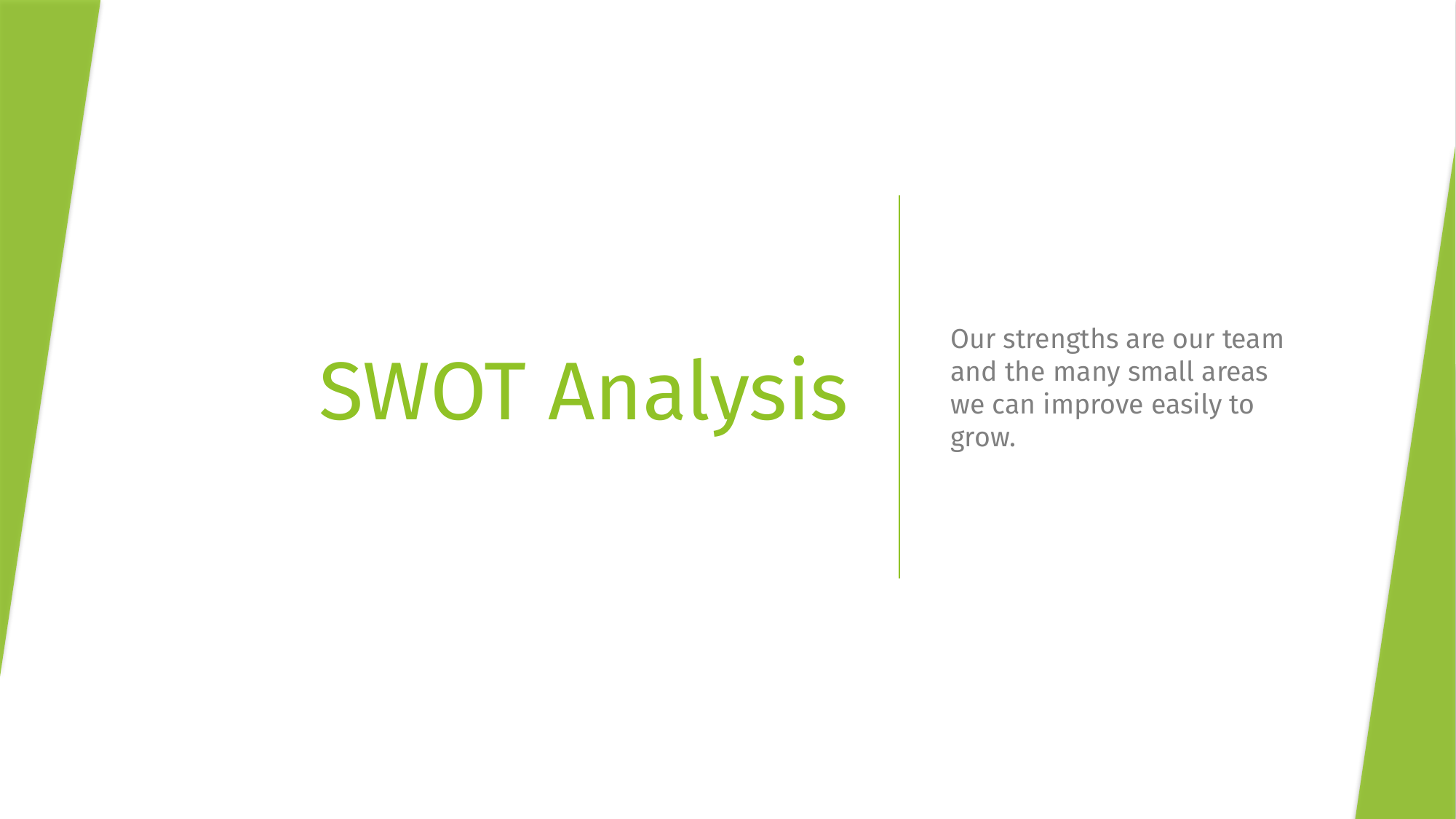

# SWOT Analysis
Our strengths are our team and the many small areas we can improve easily to grow.